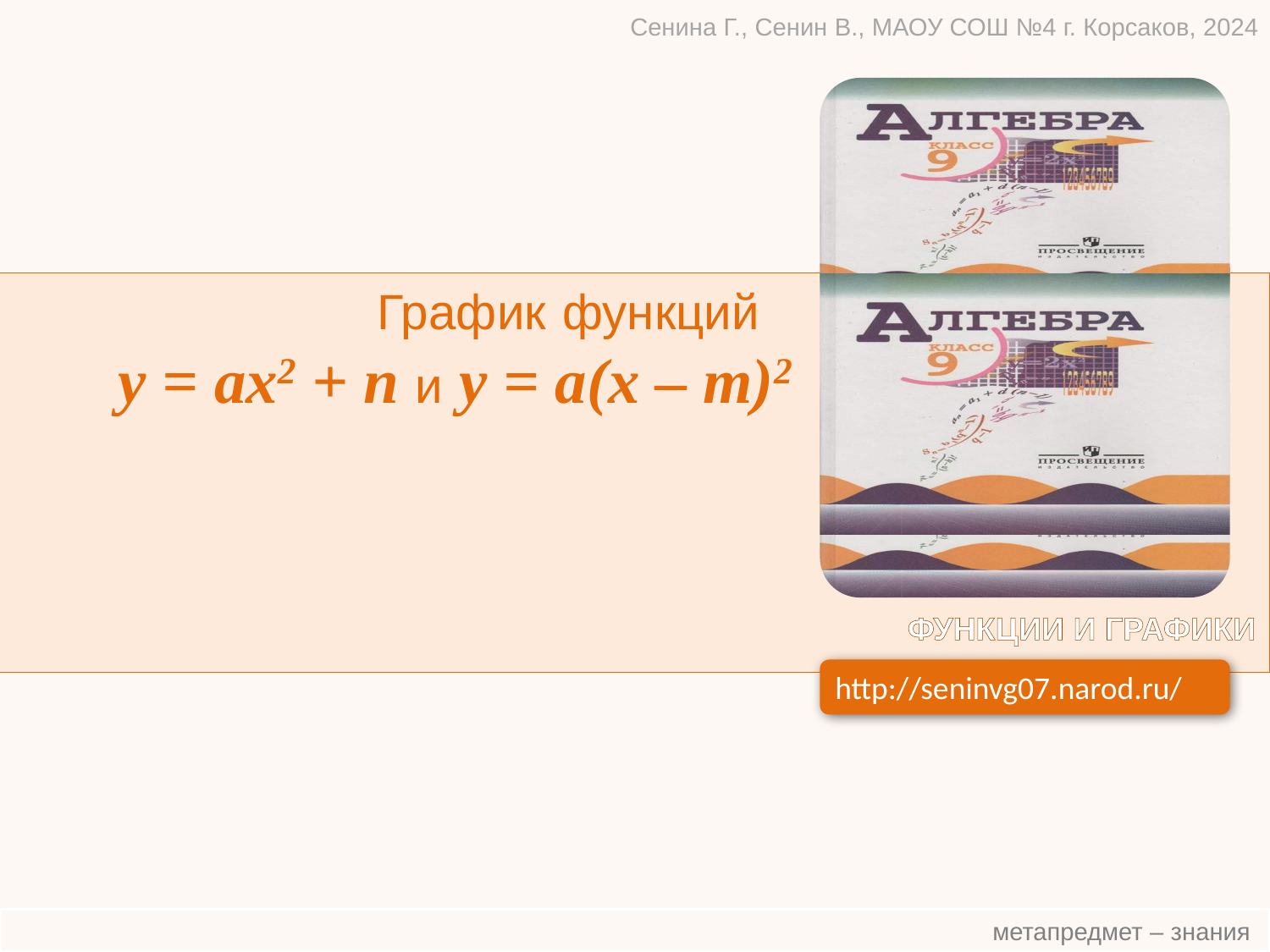

Сенина Г., Сенин В., МАОУ СОШ №4 г. Корсаков, 2024

График функций
y = ax2 + n и y = a(x – m)2
ФУНКЦИИ И ГРАФИКИ
http://seninvg07.narod.ru/
  метапредмет – знания